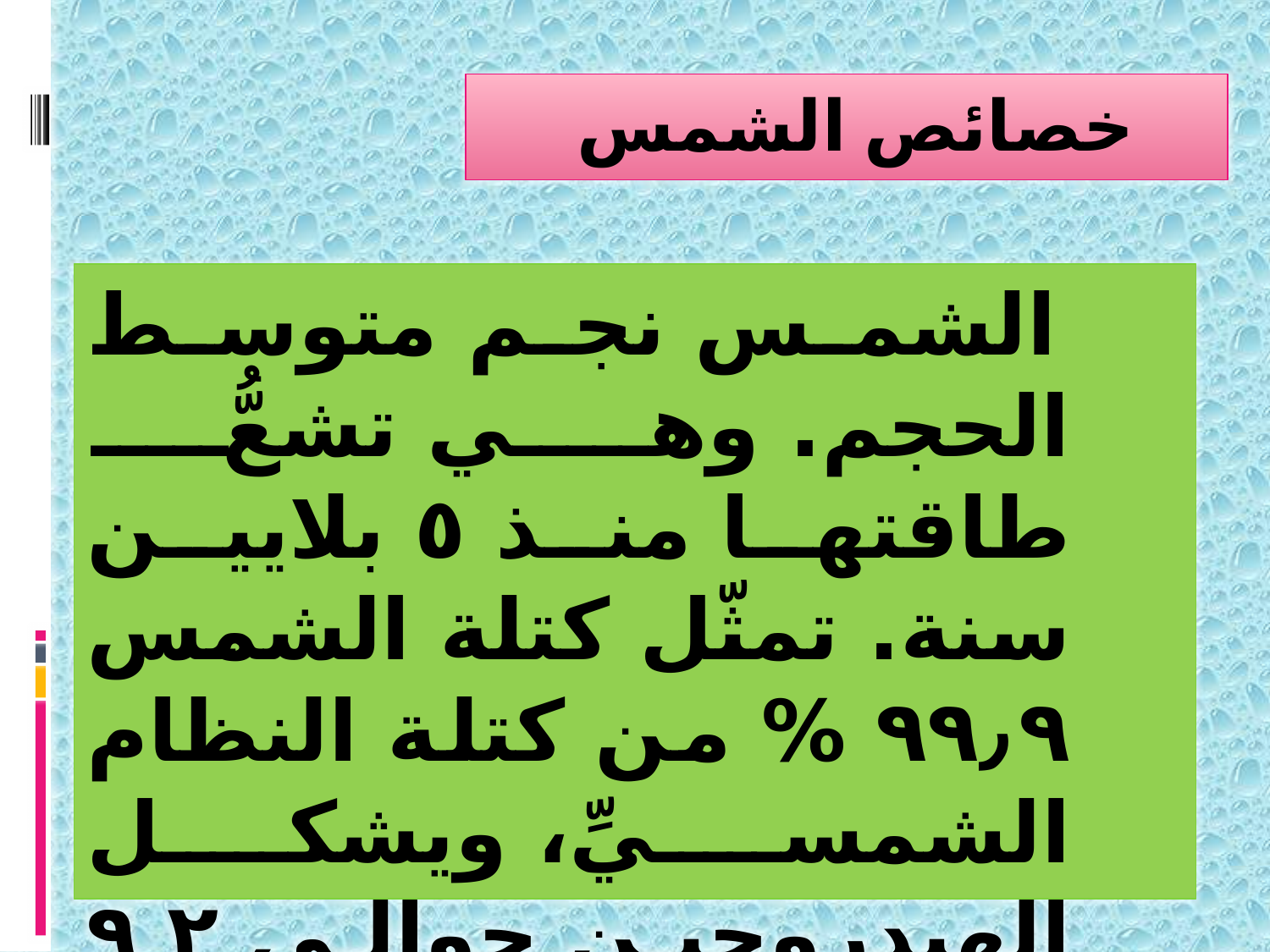

خصائص الشمس

    الشمس نجم متوسط الحجم. وهي تشعُّ طاقتها منذ ٥ بلايين سنة. تمثّل كتلة الشمس ٩٩٫٩ % من كتلة النظام الشمسيِّ، ويشكل الهيدروجين حوالي ٩٢ % من مكوناتِها.